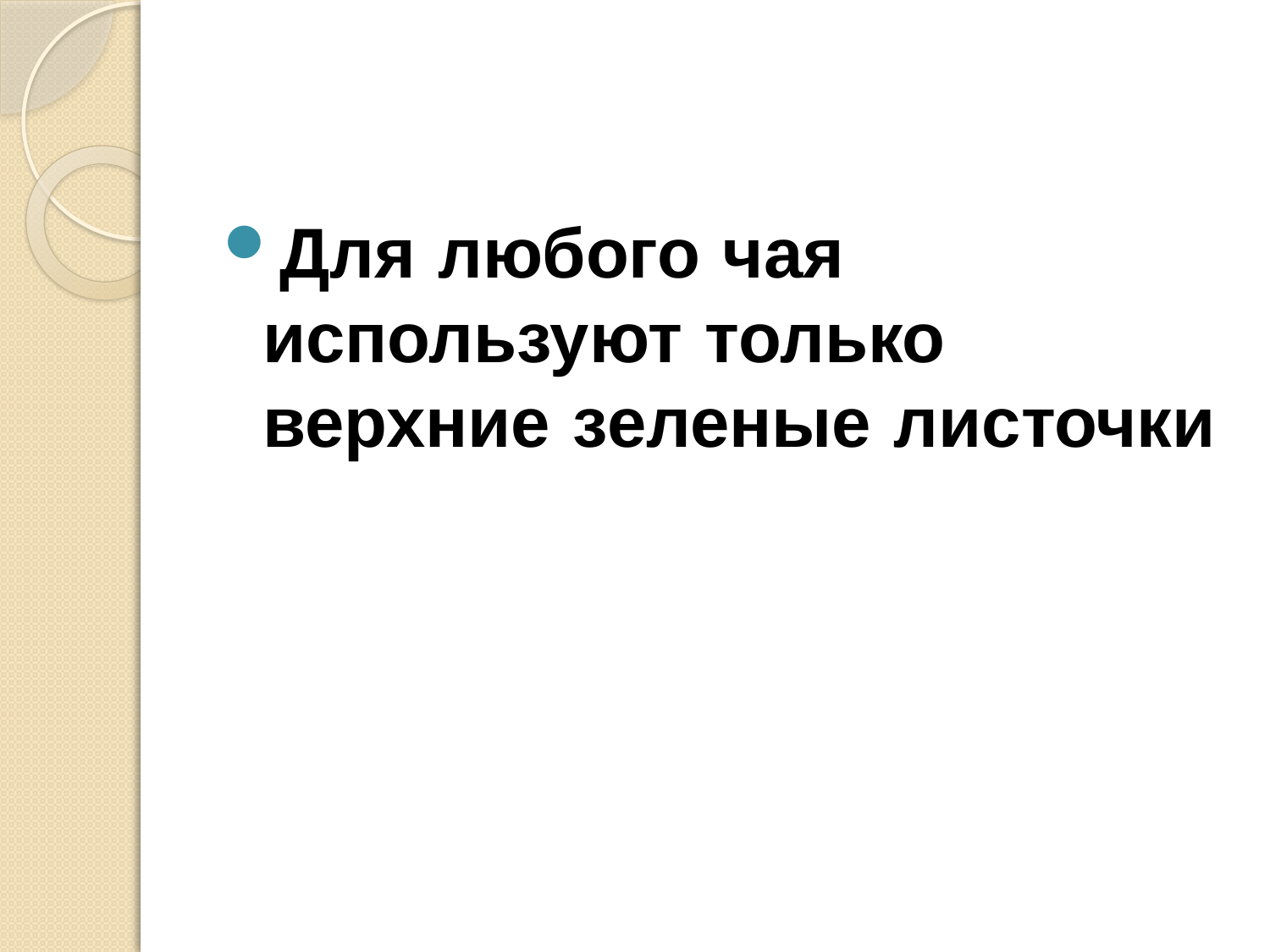

#
Для любого чая используют только верхние зеленые листочки